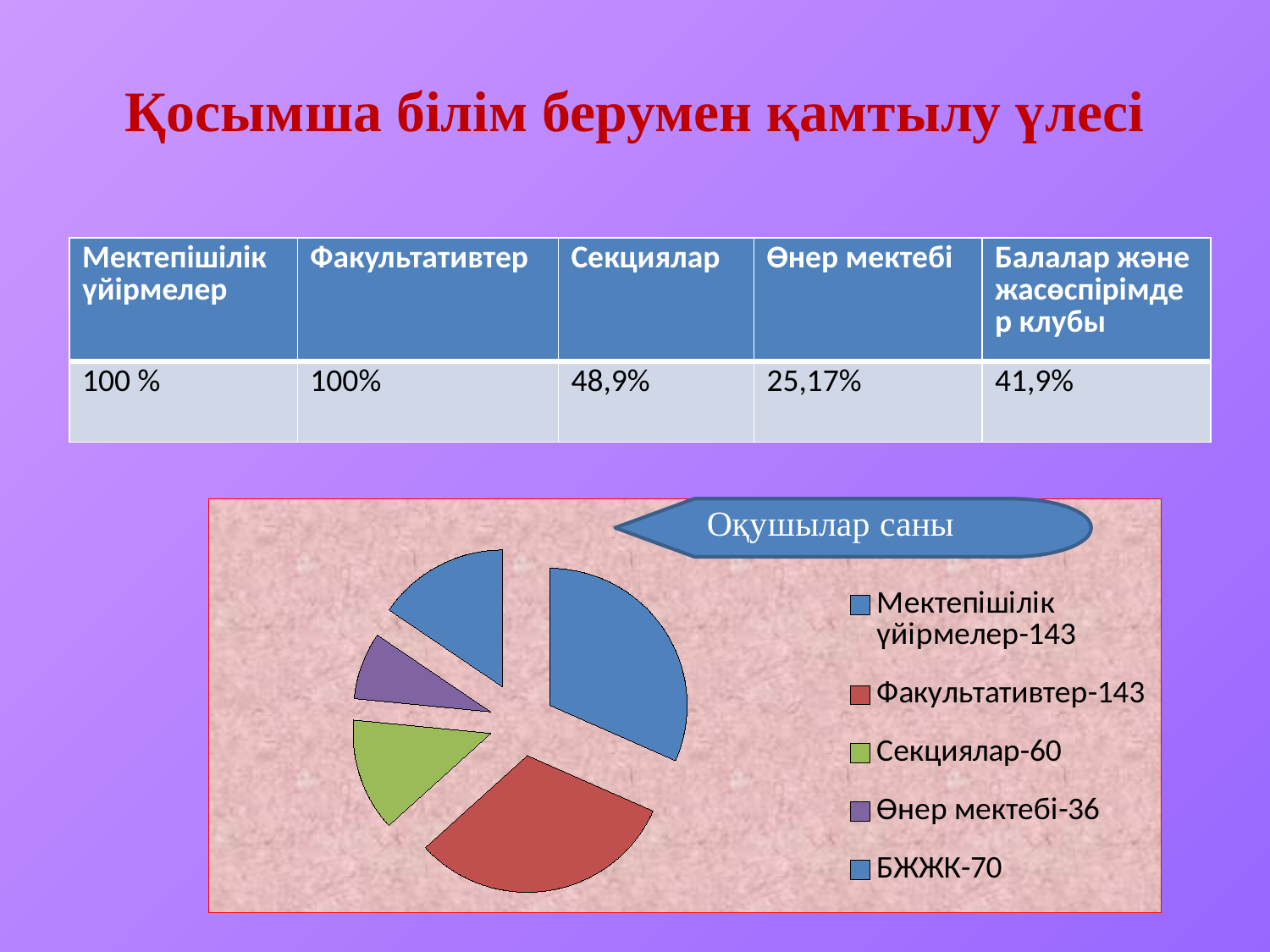

# Қосымша білім берумен қамтылу үлесі
| Мектепішілік үйірмелер | Факультативтер | Секциялар | Өнер мектебі | Балалар және жасөспірімдер клубы |
| --- | --- | --- | --- | --- |
| 100 % | 100% | 48,9% | 25,17% | 41,9% |

### Chart

| Category | Қатысатын оқушылар саны |
|---|---|
| Мектепішілік үйірмелер-143 | 143.0 |
| Факультативтер-143 | 143.0 |
| Секциялар-60 | 60.0 |
| Өнер мектебі-36 | 36.0 |
| БЖЖК-70 | 70.0 |